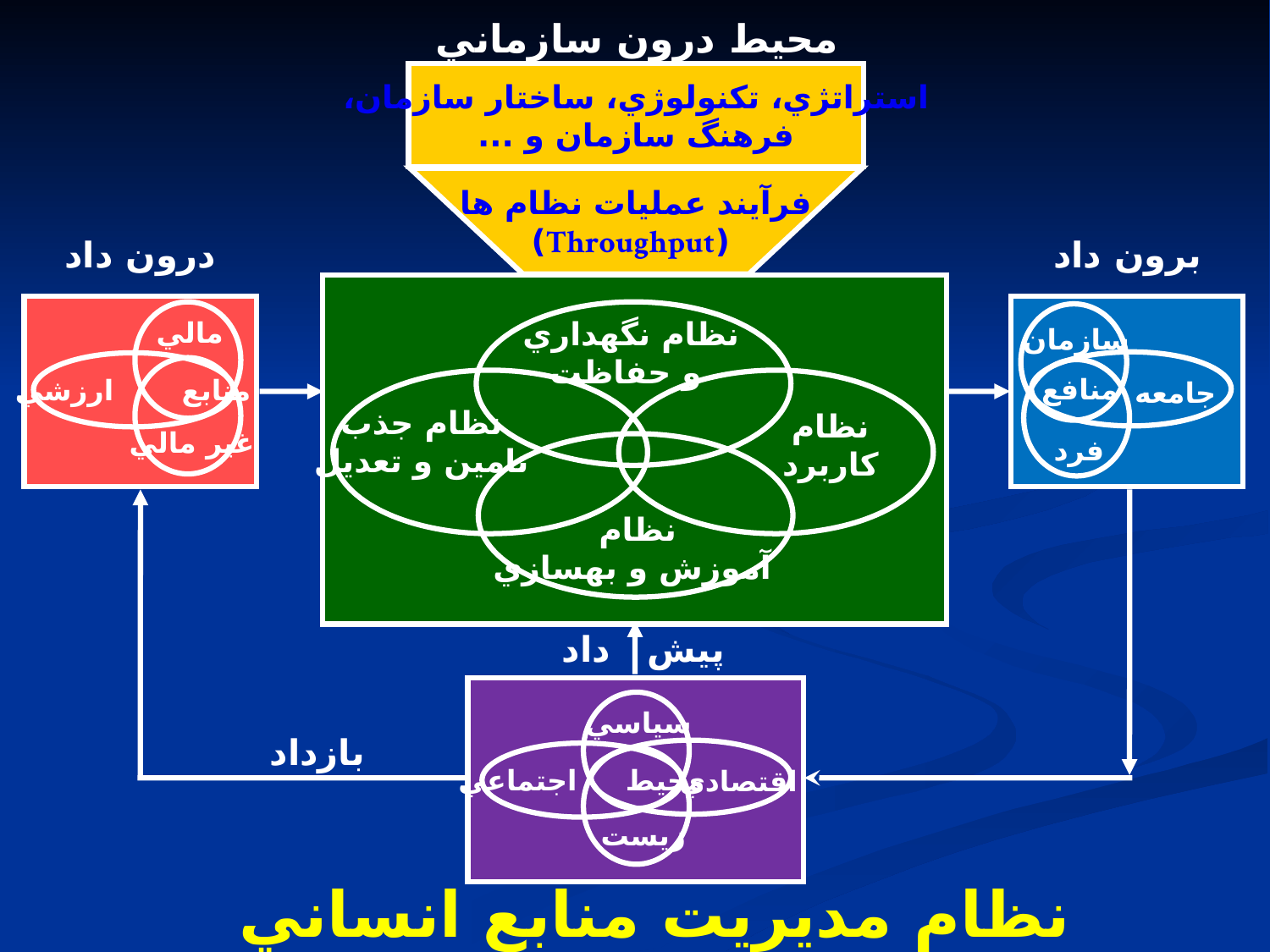

محيط درون سازماني
استراتژي، تكنولوژي، ساختار سازمان،
فرهنگ سازمان و ...
فرآيند عمليات نظام ها
 (Throughput)
درون داد
برون داد

مالي

سازمان

نظام نگهداري
 و حفاظت
منابع       ارزشي

منافع

جامعه

نظام جذب
تامين و تعديل
نظام
كاربرد
غير مالي
فرد

نظام
آموزش و بهسازي
پيش   داد

سياسي

بازداد
محيط     اجتماعي

اقتصادي

زيست
نظام مديريت منابع انساني